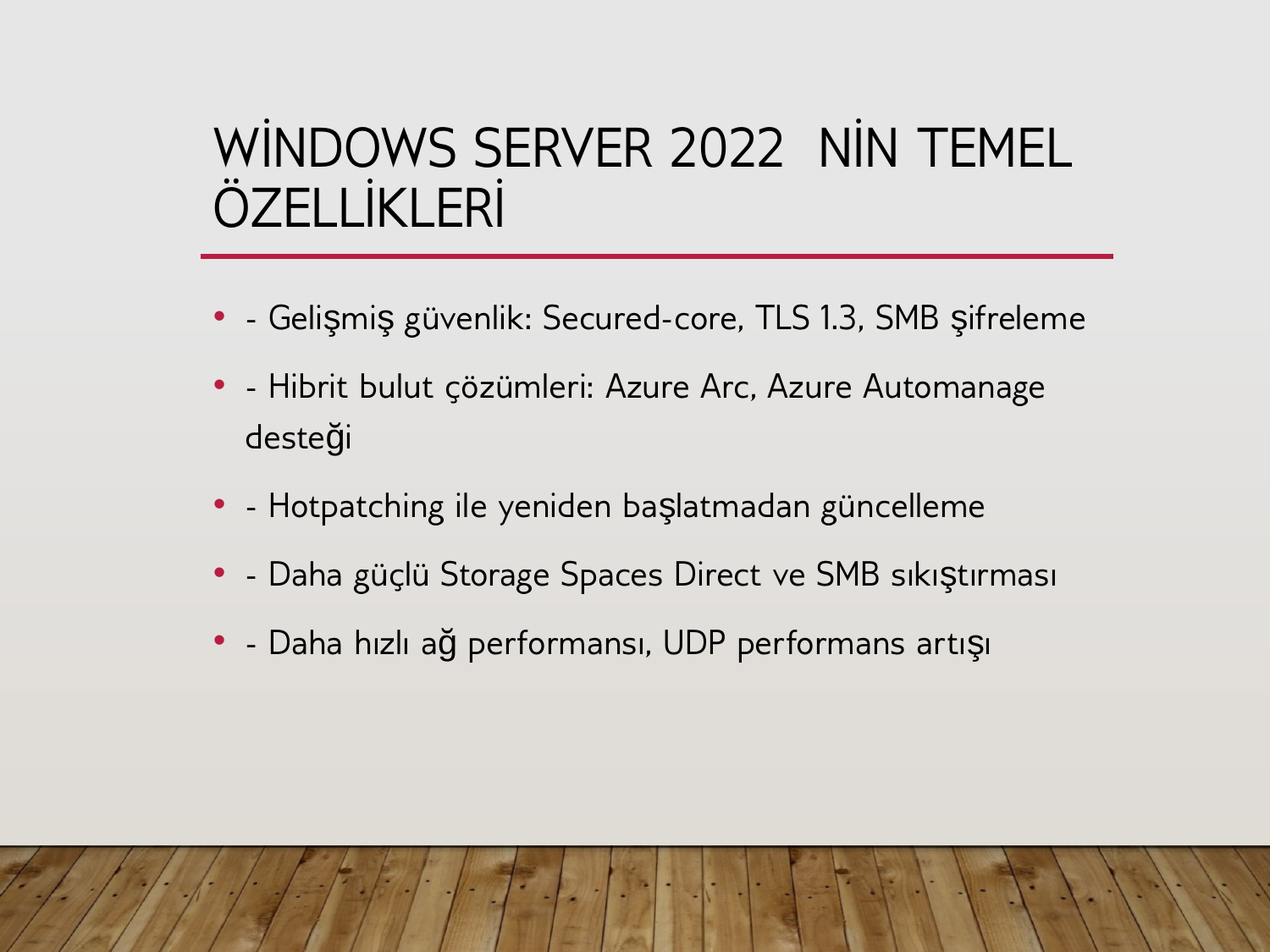

# Windows Server 2022  nin Temel Özellikleri
- Gelişmiş güvenlik: Secured-core, TLS 1.3, SMB şifreleme
- Hibrit bulut çözümleri: Azure Arc, Azure Automanage desteği
- Hotpatching ile yeniden başlatmadan güncelleme
- Daha güçlü Storage Spaces Direct ve SMB sıkıştırması
- Daha hızlı ağ performansı, UDP performans artışı